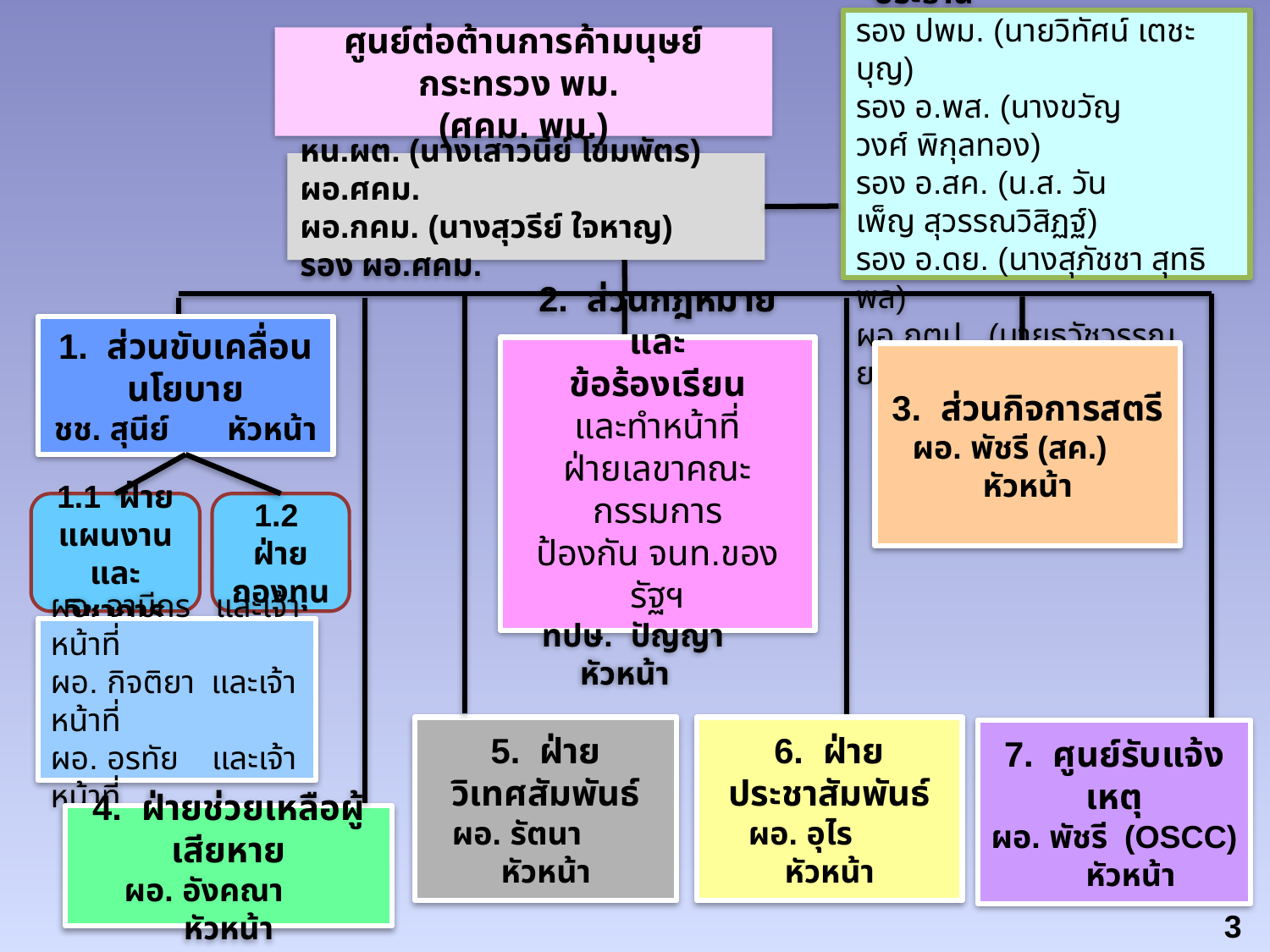

คณะที่ปรึกษา
ปพม. (นายไมตรี อินทุสุต)        ประธาน
รอง ปพม. (นายวิทัศน์ เตชะบุญ)
รอง อ.พส. (นางขวัญวงศ์ พิกุลทอง)
รอง อ.สค. (น.ส. วันเพ็ญ สุวรรณวิสิฏฐ์)
รอง อ.ดย. (นางสุภัชชา สุทธิพล)
ผอ.กตป.  (นายธวัชวรรณ ยอดพยุง)
ศูนย์ต่อต้านการค้ามนุษย์ กระทรวง พม.
(ศคม. พม.)
# หน.ผต. (นางเสาวนีย์ โขมพัตร)     ผอ.ศคม. ผอ.กคม. (นางสุวรีย์ ใจหาญ)         รอง ผอ.ศคม.

1.  ส่วนขับเคลื่อนนโยบาย
ชช. สุนีย์       หัวหน้า

2.  ส่วนกฎหมายและ
ข้อร้องเรียน
และทำหน้าที่
ฝ่ายเลขาคณะกรรมการ
ป้องกัน จนท.ของรัฐฯ
ทปษ.  ปัญญา       หัวหน้า
3.  ส่วนกิจการสตรี
ผอ. พัชรี (สค.)     หัวหน้า
1.1  ฝ่ายแผนงานและวิชาการ
1.2  ฝ่ายกองทุน
ผอ. จามีกร   และเจ้าหน้าที่
ผอ. กิจติยา  และเจ้าหน้าที่
ผอ. อรทัย    และเจ้าหน้าที่
5.  ฝ่ายวิเทศสัมพันธ์
ผอ. รัตนา        หัวหน้า
6.  ฝ่ายประชาสัมพันธ์
ผอ. อุไร        หัวหน้า
7.  ศูนย์รับแจ้งเหตุ
ผอ. พัชรี  (OSCC)
    หัวหน้า

4.  ฝ่ายช่วยเหลือผู้เสียหาย
ผอ. อังคณา       หัวหน้า

3